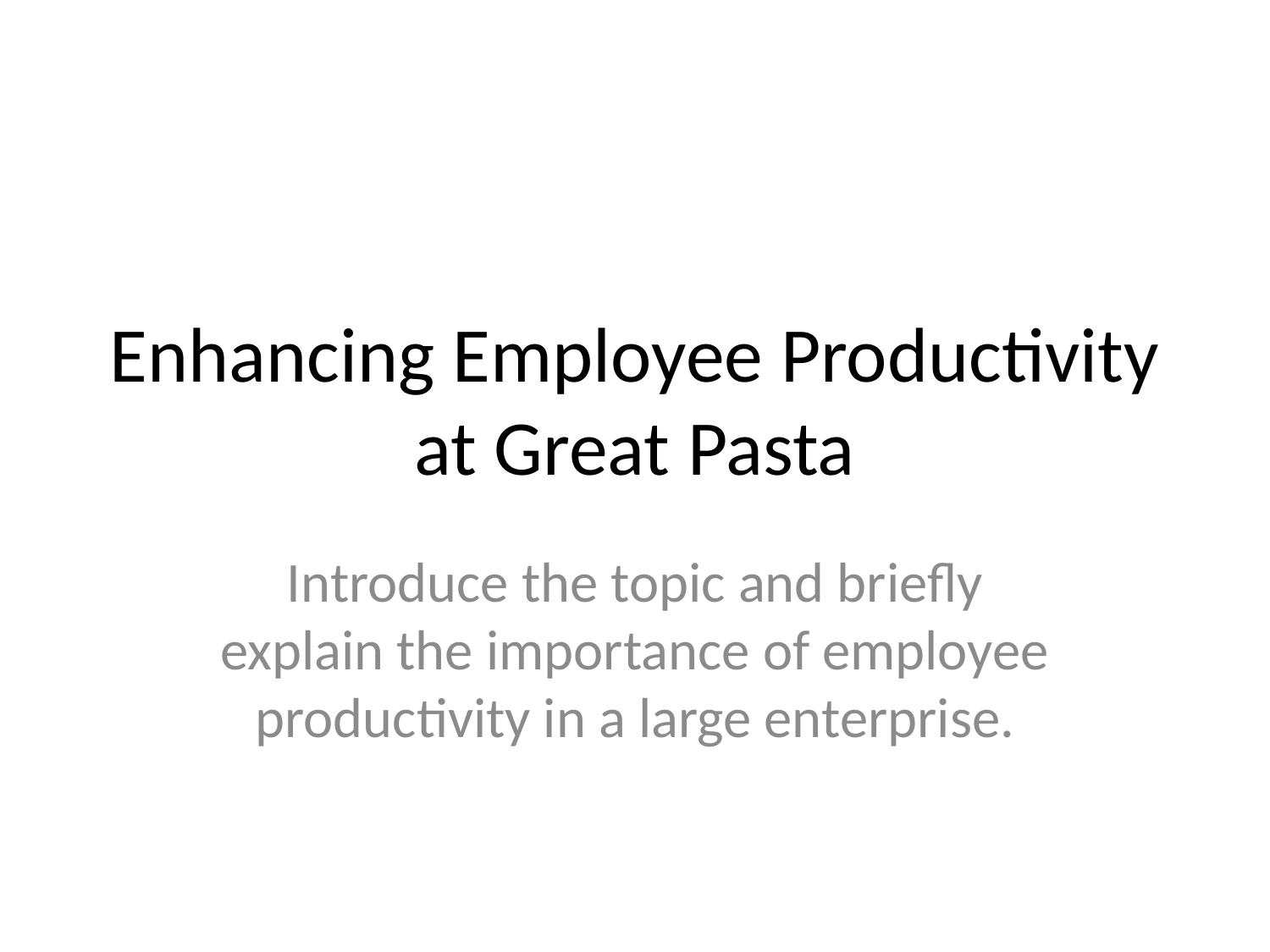

# Enhancing Employee Productivity at Great Pasta
Introduce the topic and briefly explain the importance of employee productivity in a large enterprise.